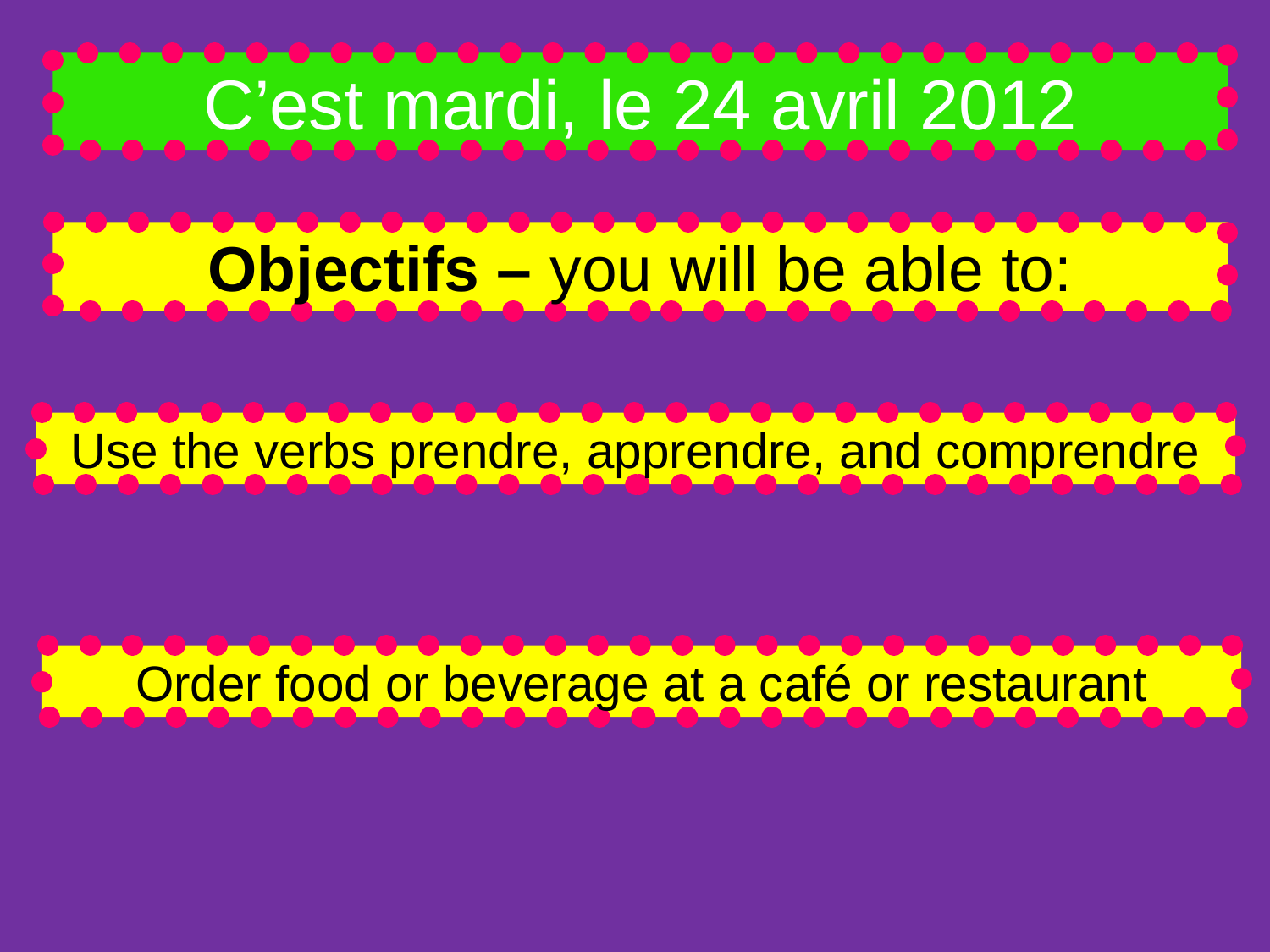

C’est mardi, le 24 avril 2012
Objectifs – you will be able to:
Use the verbs prendre, apprendre, and comprendre
Order food or beverage at a café or restaurant